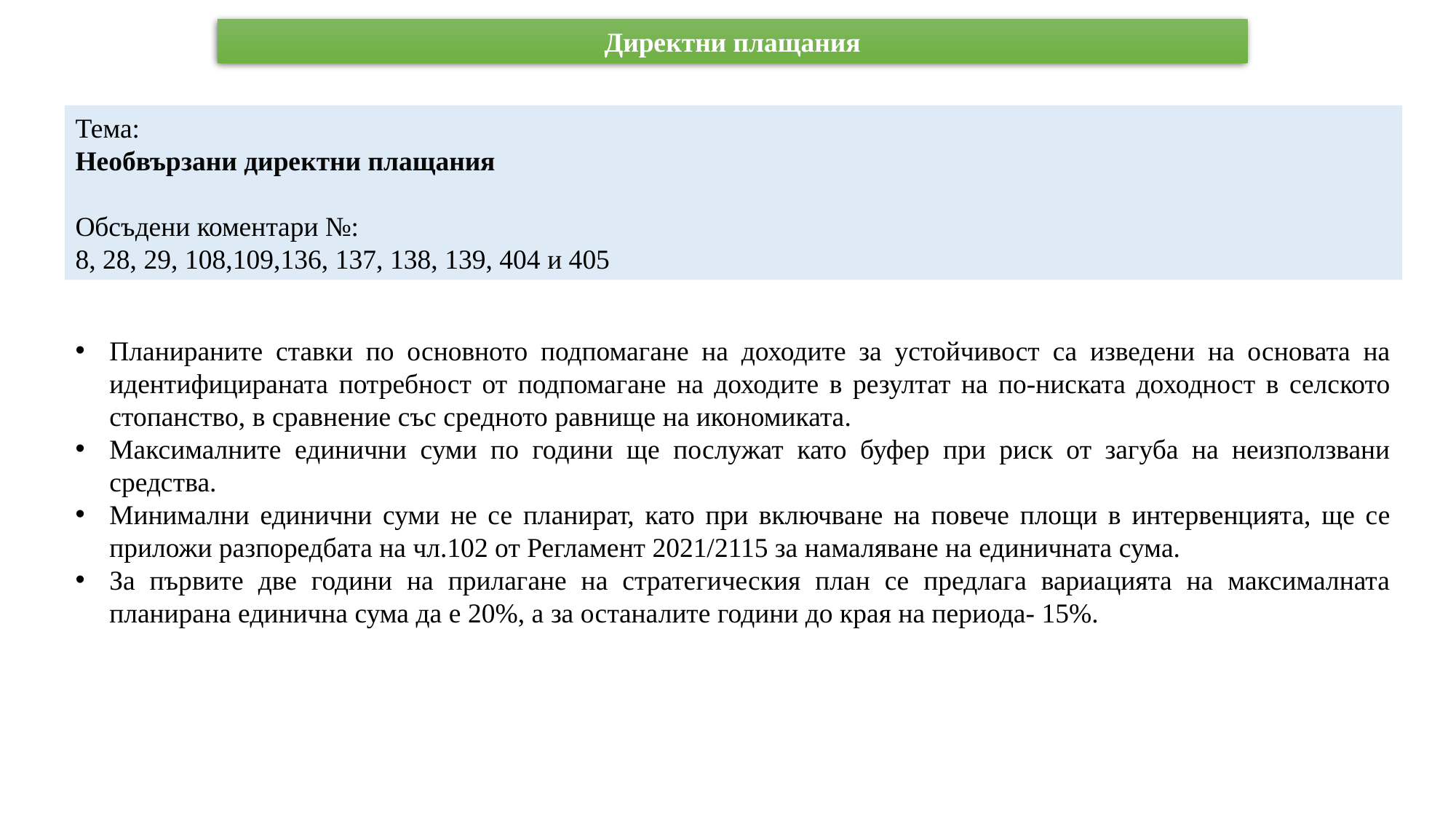

Директни плащания
Тема:
Необвързани директни плащания

Обсъдени коментари №:
8, 28, 29, 108,109,136, 137, 138, 139, 404 и 405

Планираните ставки по основното подпомагане на доходите за устойчивост са изведени на основата на идентифицираната потребност от подпомагане на доходите в резултат на по-ниската доходност в селското стопанство, в сравнение със средното равнище на икономиката.
Максималните единични суми по години ще послужат като буфер при риск от загуба на неизползвани средства.
Минимални единични суми не се планират, като при включване на повече площи в интервенцията, ще се приложи разпоредбата на чл.102 от Регламент 2021/2115 за намаляване на единичната сума.
За първите две години на прилагане на стратегическия план се предлага вариацията на максималната планирана единична сума да е 20%, а за останалите години до края на периода- 15%.